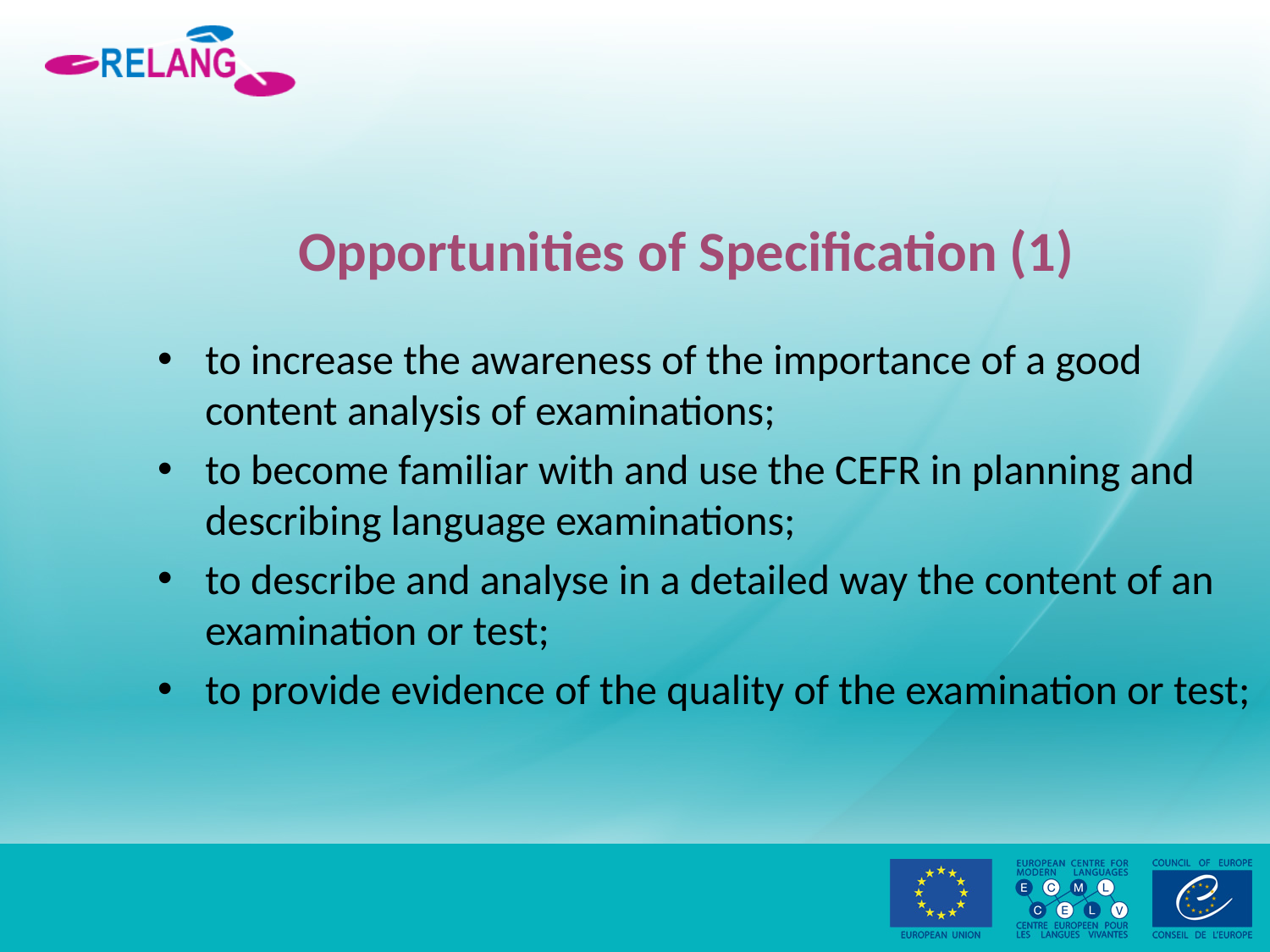

# Opportunities of Specification (1)
to increase the awareness of the importance of a good content analysis of examinations;
to become familiar with and use the CEFR in planning and describing language examinations;
to describe and analyse in a detailed way the content of an examination or test;
to provide evidence of the quality of the examination or test;